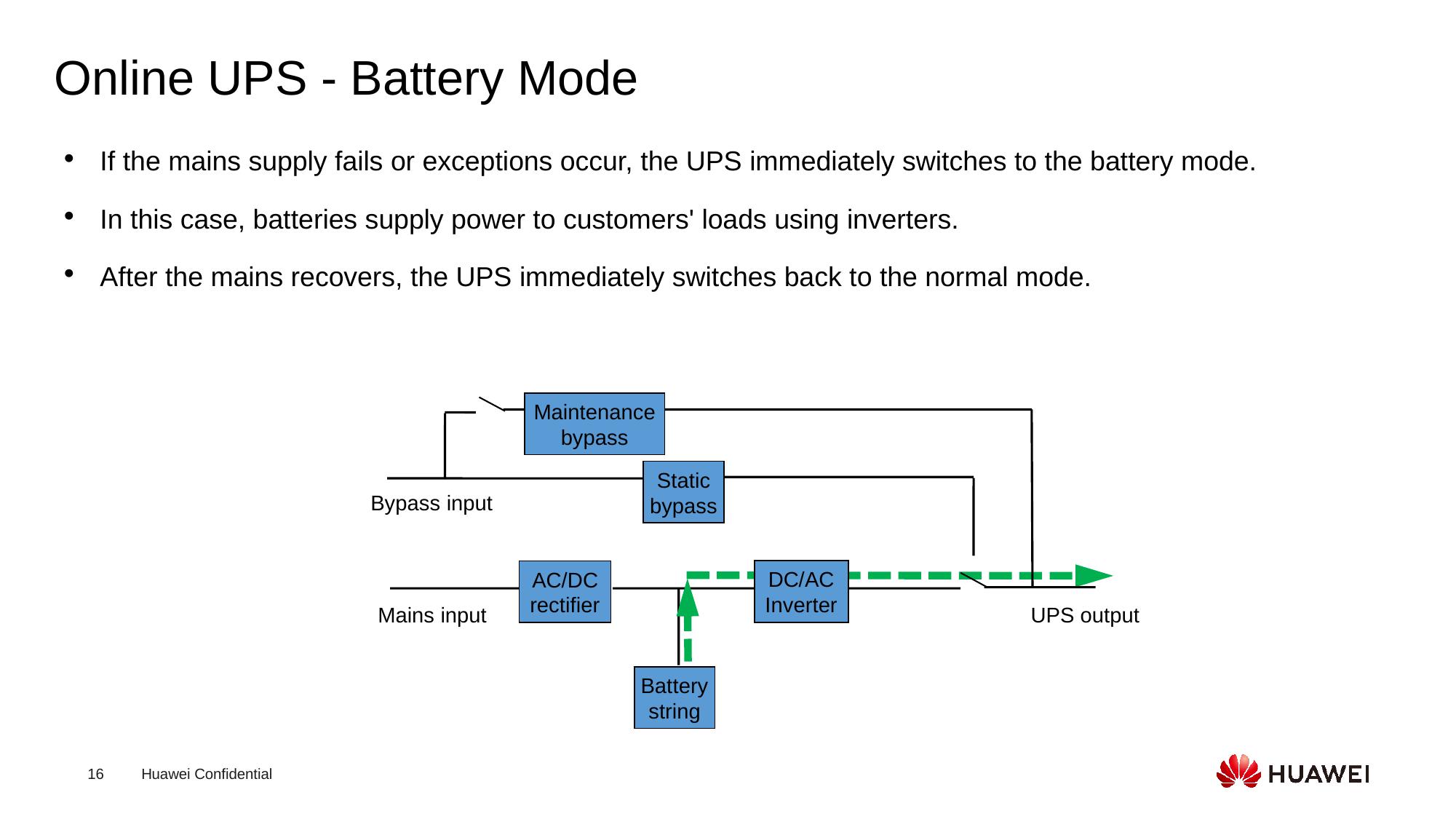

# Online UPS - Battery Mode
If the mains supply fails or exceptions occur, the UPS immediately switches to the battery mode.
In this case, batteries supply power to customers' loads using inverters.
After the mains recovers, the UPS immediately switches back to the normal mode.
Maintenance bypass

Static bypass
Bypass input
DC/AC
Inverter
AC/DC
rectifier
UPS output
Mains input
Battery string